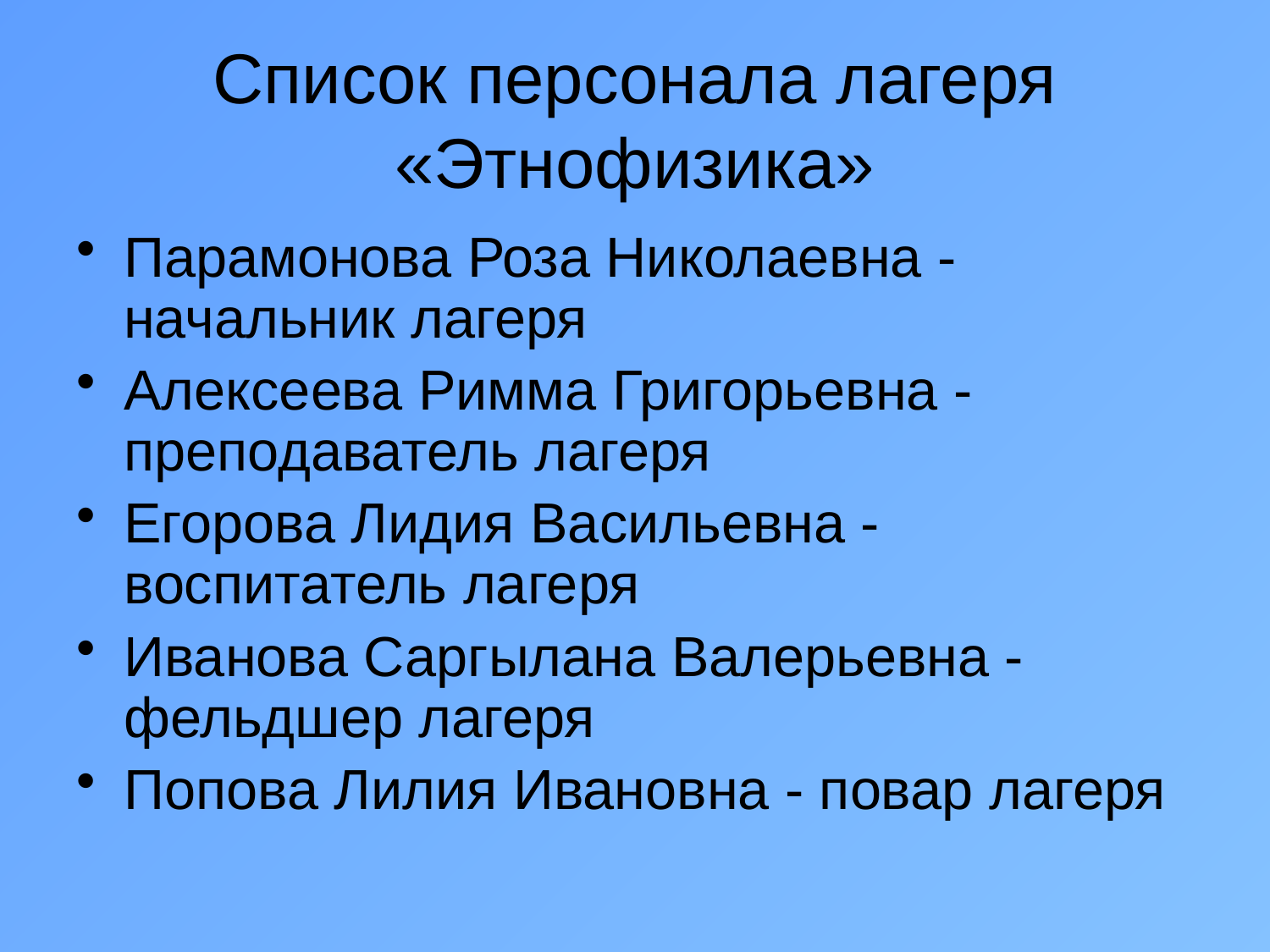

# Список персонала лагеря «Этнофизика»
Парамонова Роза Николаевна - начальник лагеря
Алексеева Римма Григорьевна - преподаватель лагеря
Егорова Лидия Васильевна - воспитатель лагеря
Иванова Саргылана Валерьевна - фельдшер лагеря
Попова Лилия Ивановна - повар лагеря